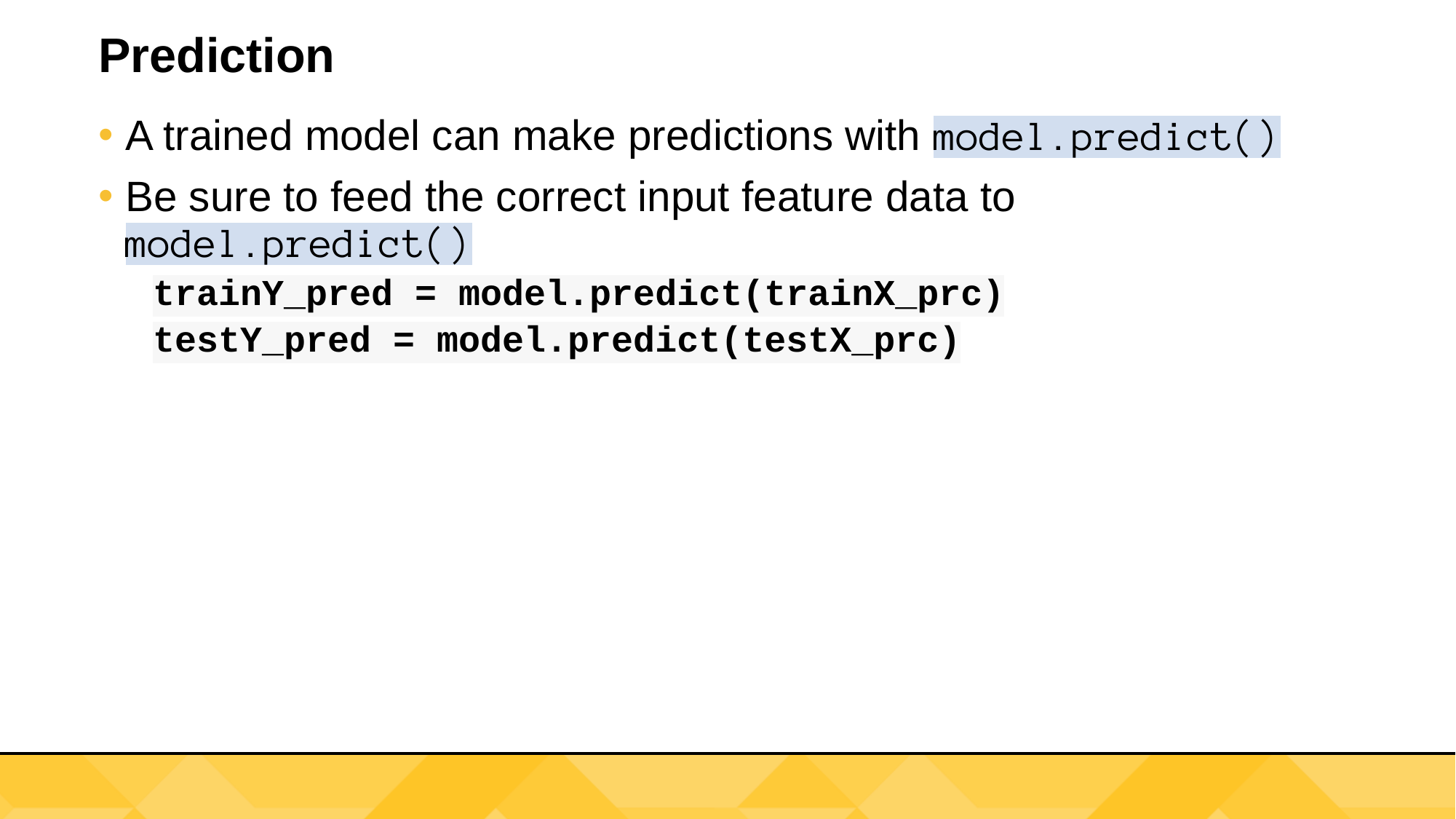

# Prediction
A trained model can make predictions with model.predict()
Be sure to feed the correct input feature data to model.predict()
trainY_pred = model.predict(trainX_prc)
testY_pred = model.predict(testX_prc)